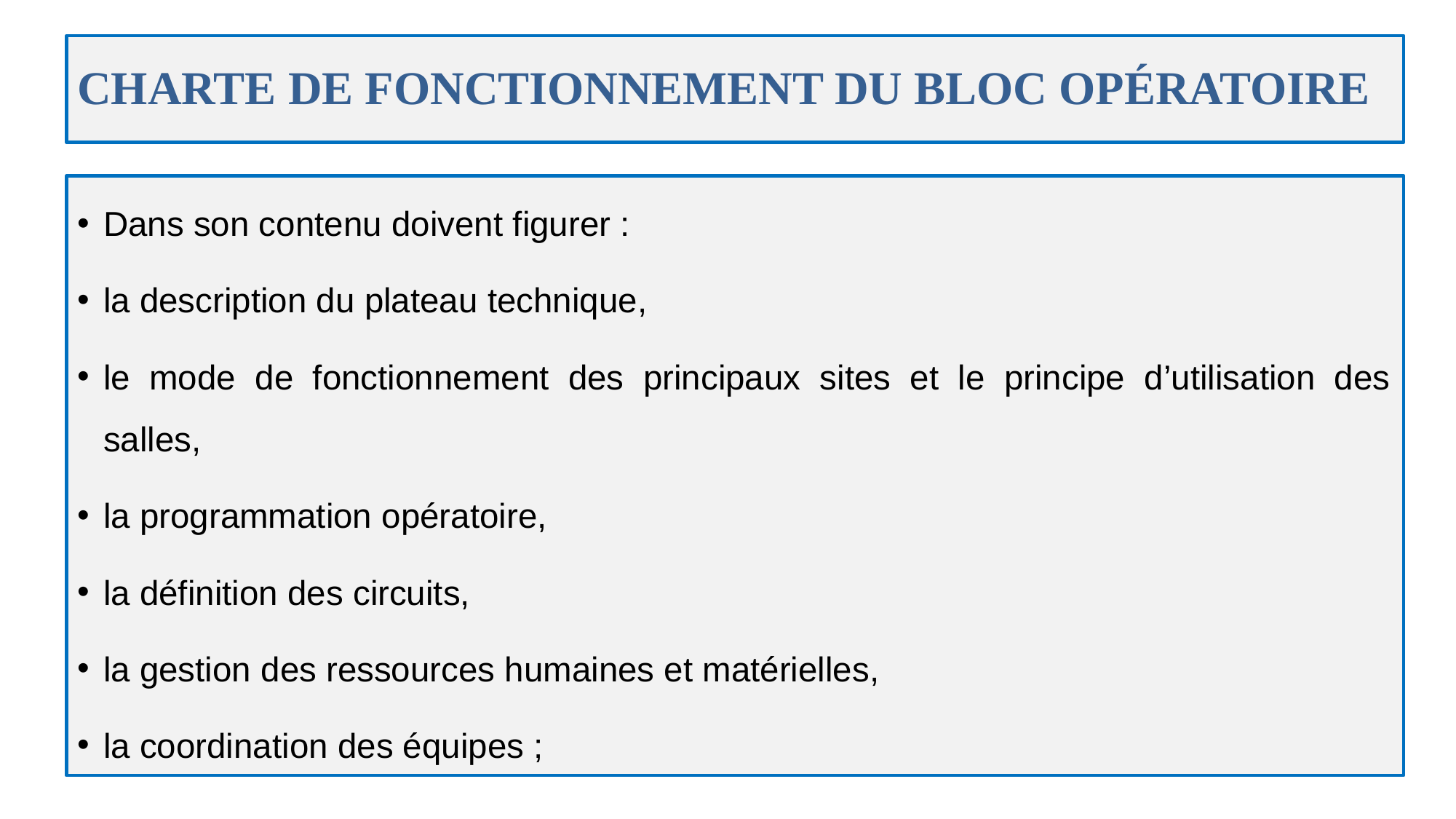

# CHARTE DE FONCTIONNEMENT DU BLOC OPÉRATOIRE
Dans son contenu doivent figurer :
la description du plateau technique,
le mode de fonctionnement des principaux sites et le principe d’utilisation des salles,
la programmation opératoire,
la définition des circuits,
la gestion des ressources humaines et matérielles,
la coordination des équipes ;